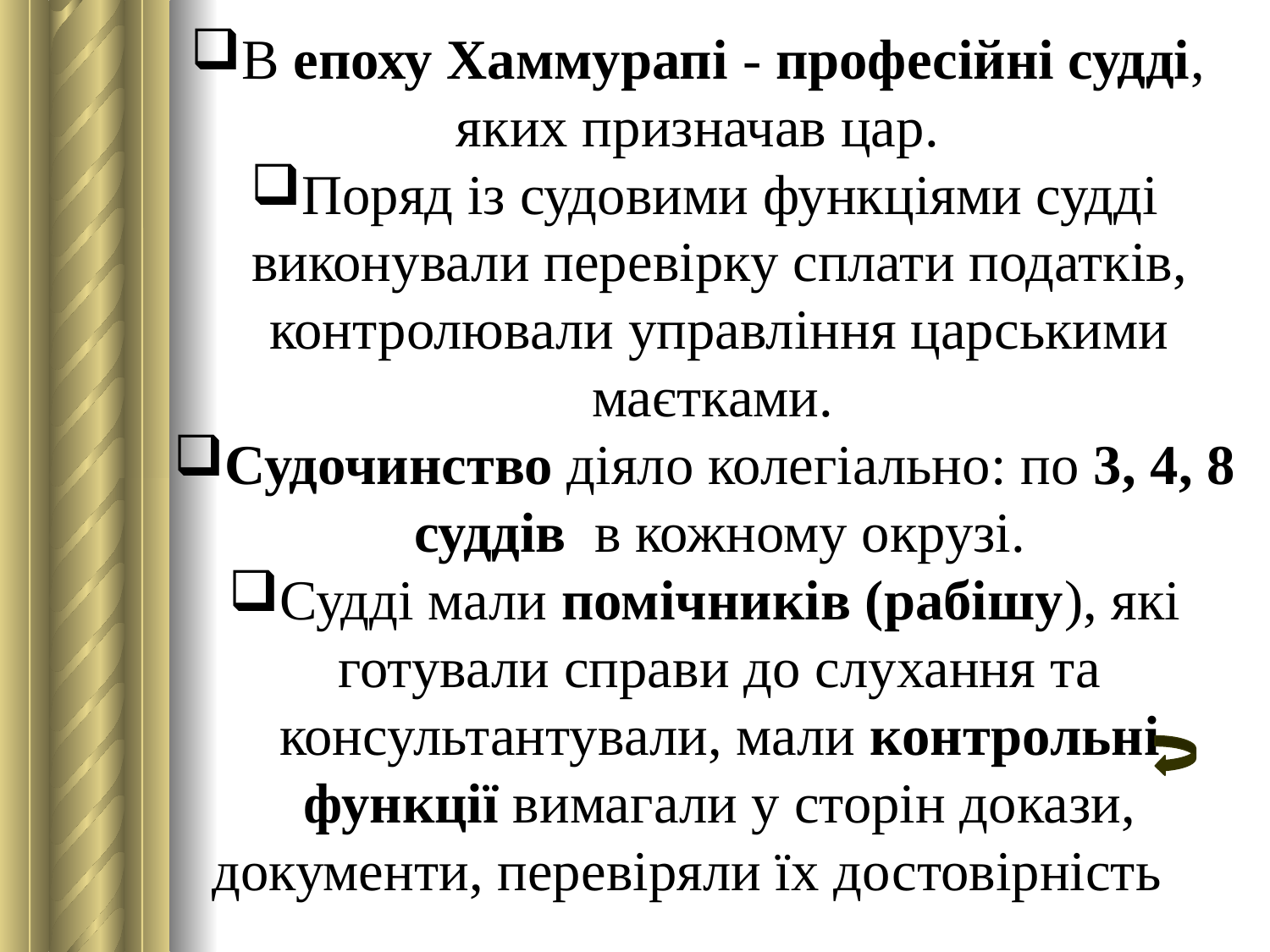

В епоху Хаммурапі - професійні судді,
яких призначав цар.
Поряд із судовими функціями судді виконували перевірку сплати податків, контролювали управління царськими маєтками.
Судочинство діяло колегіально: по 3, 4, 8 суддів  в кожному окрузі.
Судді мали помічників (рабішу), які готували справи до слухання та консультантували, мали контрольні функції вимагали у сторін докази, документи, перевіряли їх достовірність